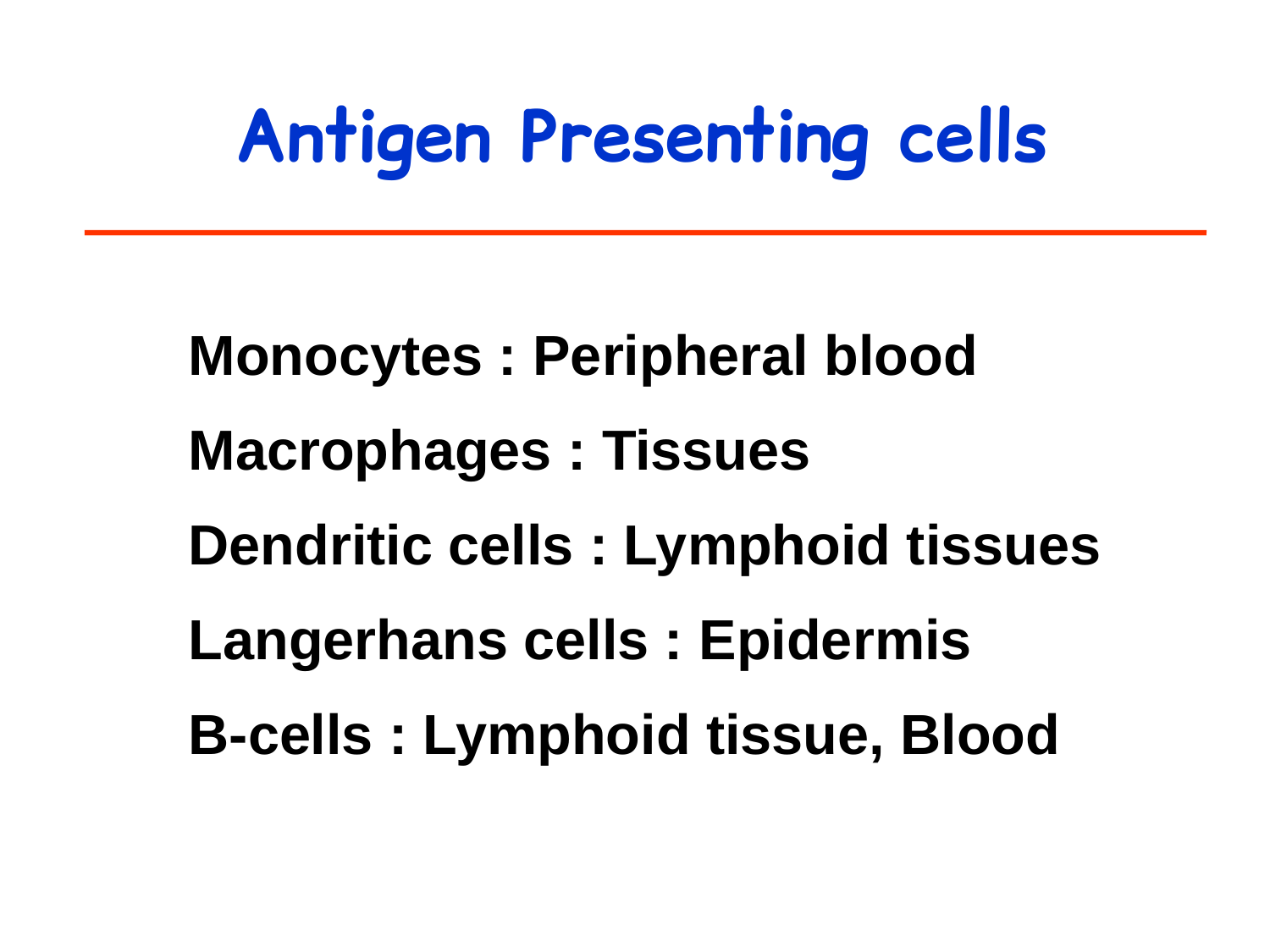

Antigen Presenting cells

Monocytes : Peripheral blood
Macrophages : Tissues
Dendritic cells : Lymphoid tissues
Langerhans cells : Epidermis
B-cells : Lymphoid tissue, Blood